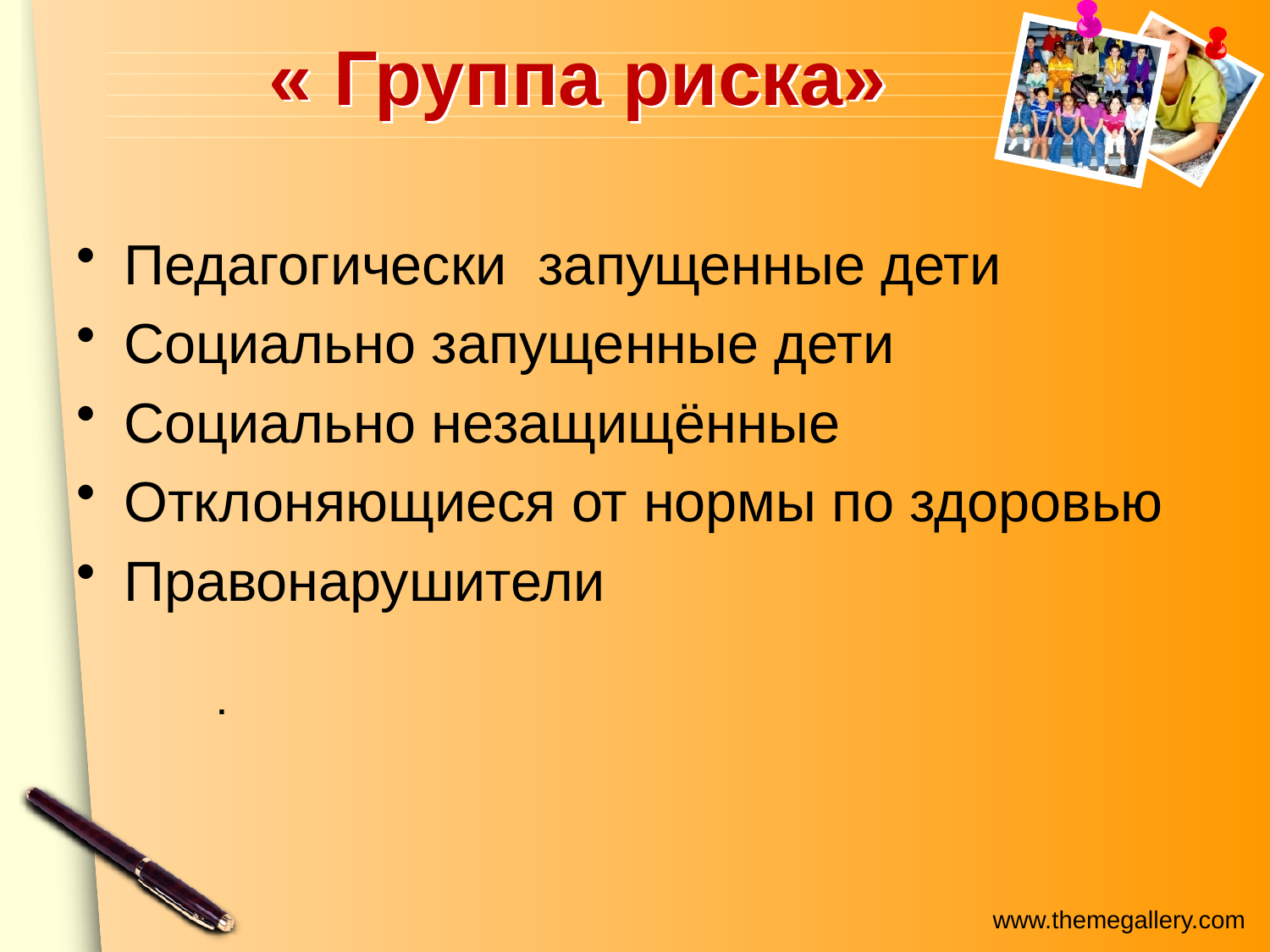

# « Группа риска»
Педагогически  запущенные дети
Социально запущенные дети
Социально незащищённые
Отклоняющиеся от нормы по здоровью
Правонарушители

.